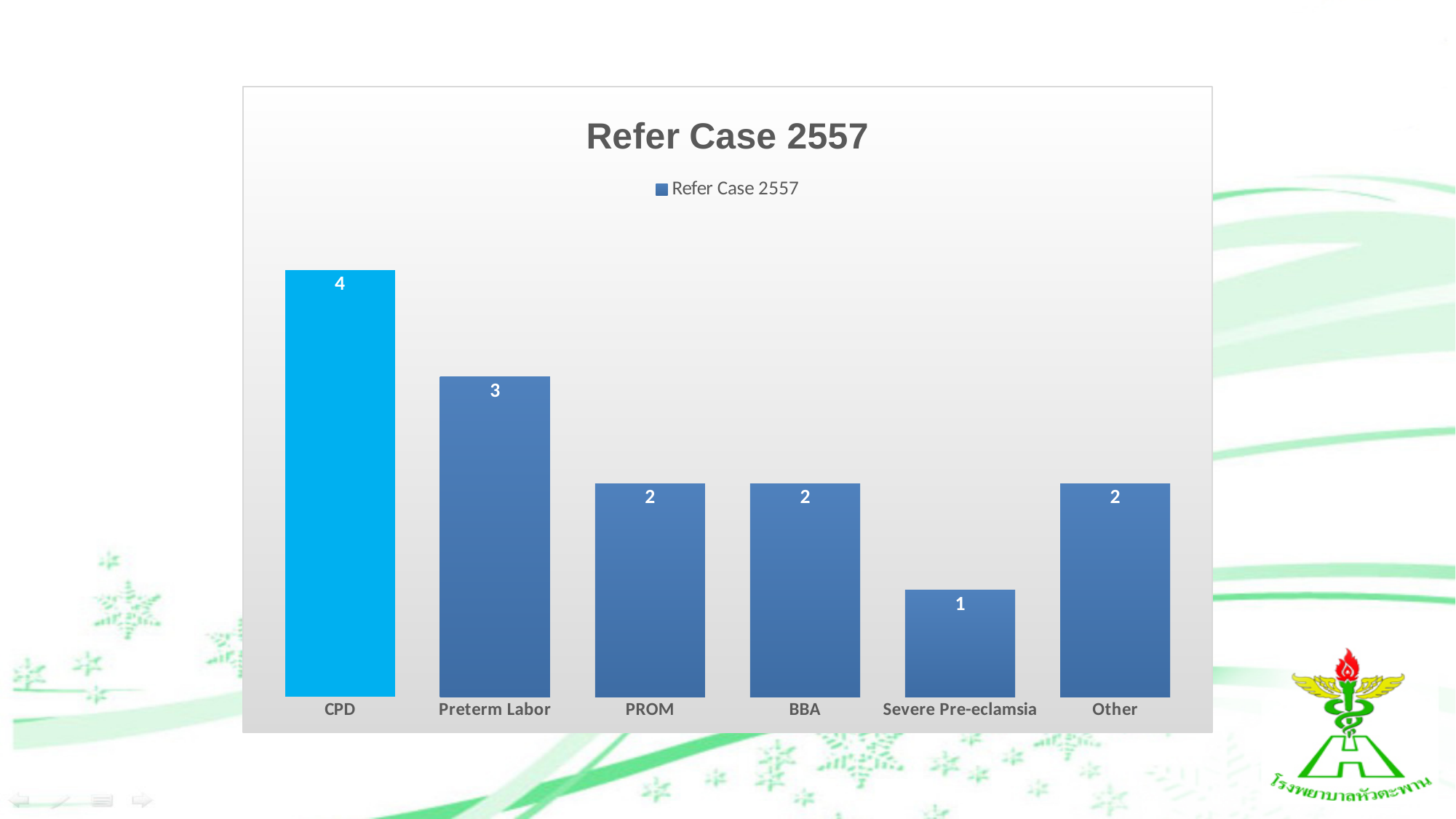

### Chart: Refer Case 2557

| Category | Refer Case 2557 |
|---|---|
| CPD | 4.0 |
| Preterm Labor | 3.0 |
| PROM | 2.0 |
| BBA | 2.0 |
| Severe Pre-eclamsia | 1.0 |
| Other | 2.0 |